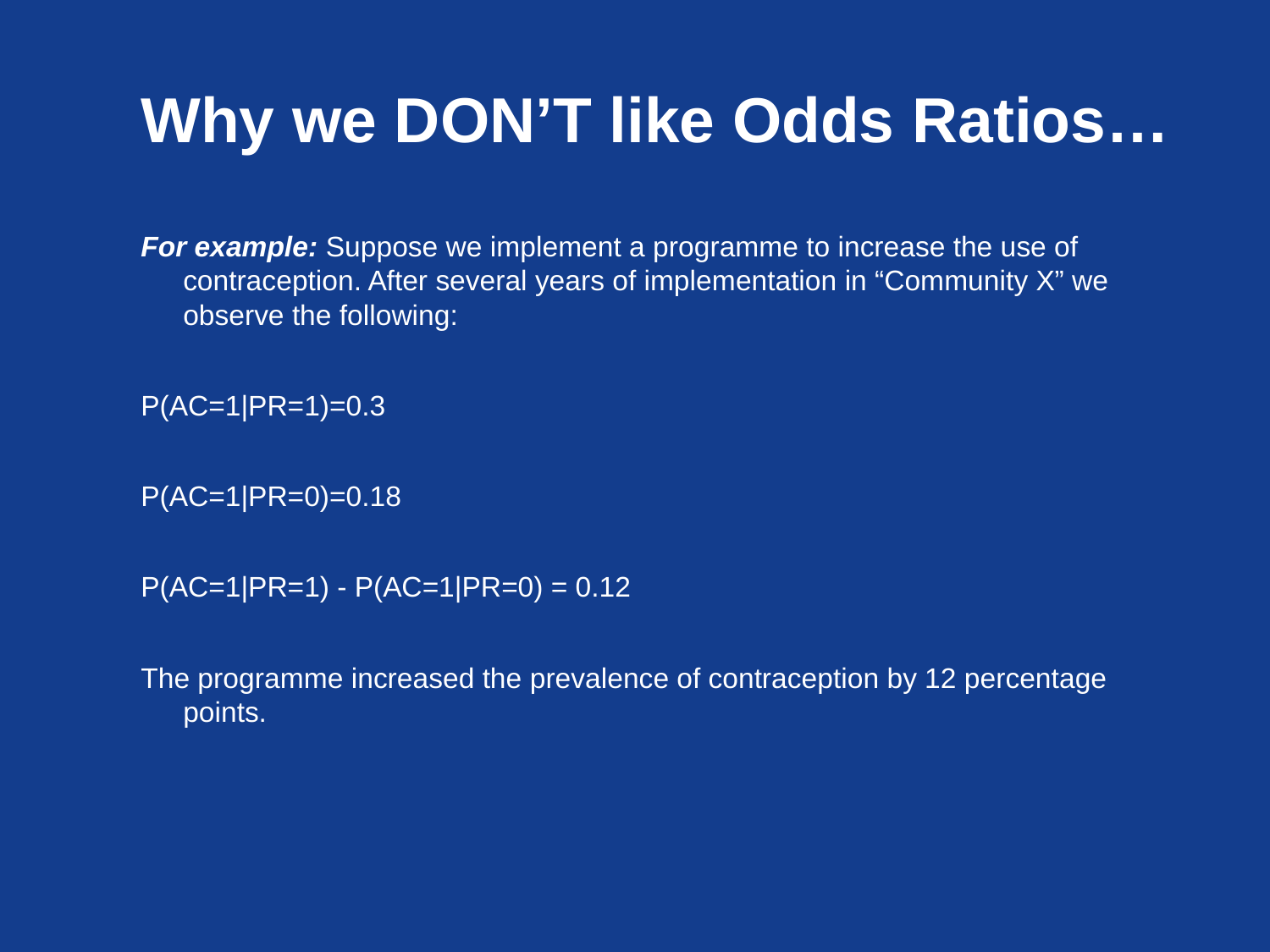

# Why we DON’T like Odds Ratios…
For example: Suppose we implement a programme to increase the use of contraception. After several years of implementation in “Community X” we observe the following:

P(AC=1|PR=1)=0.3

P(AC=1|PR=0)=0.18

P(AC=1|PR=1) - P(AC=1|PR=0) = 0.12

The programme increased the prevalence of contraception by 12 percentage points.